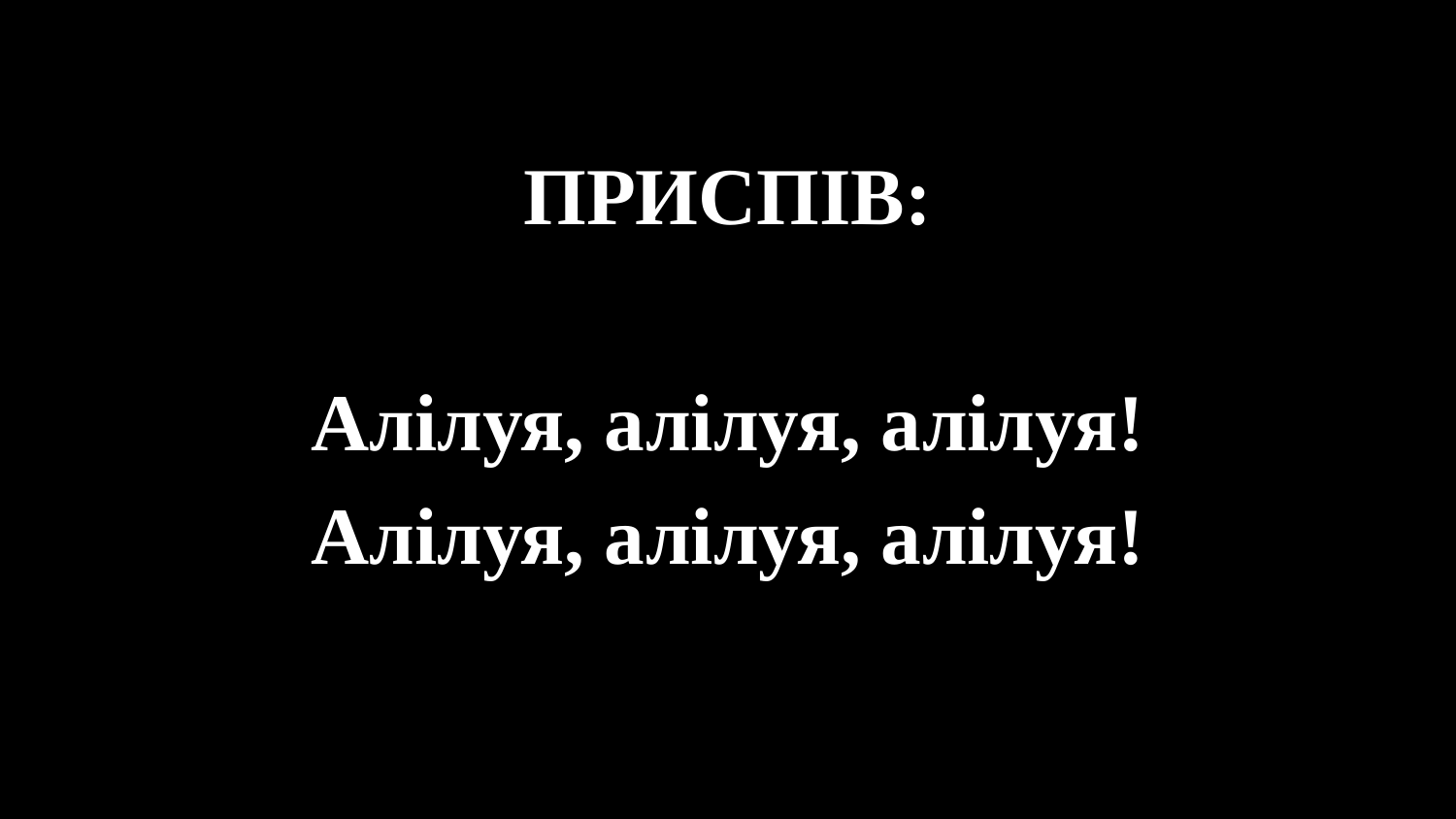

#
ПРИСПІВ:

Алілуя, алілуя, алілуя!
Алілуя, алілуя, алілуя!